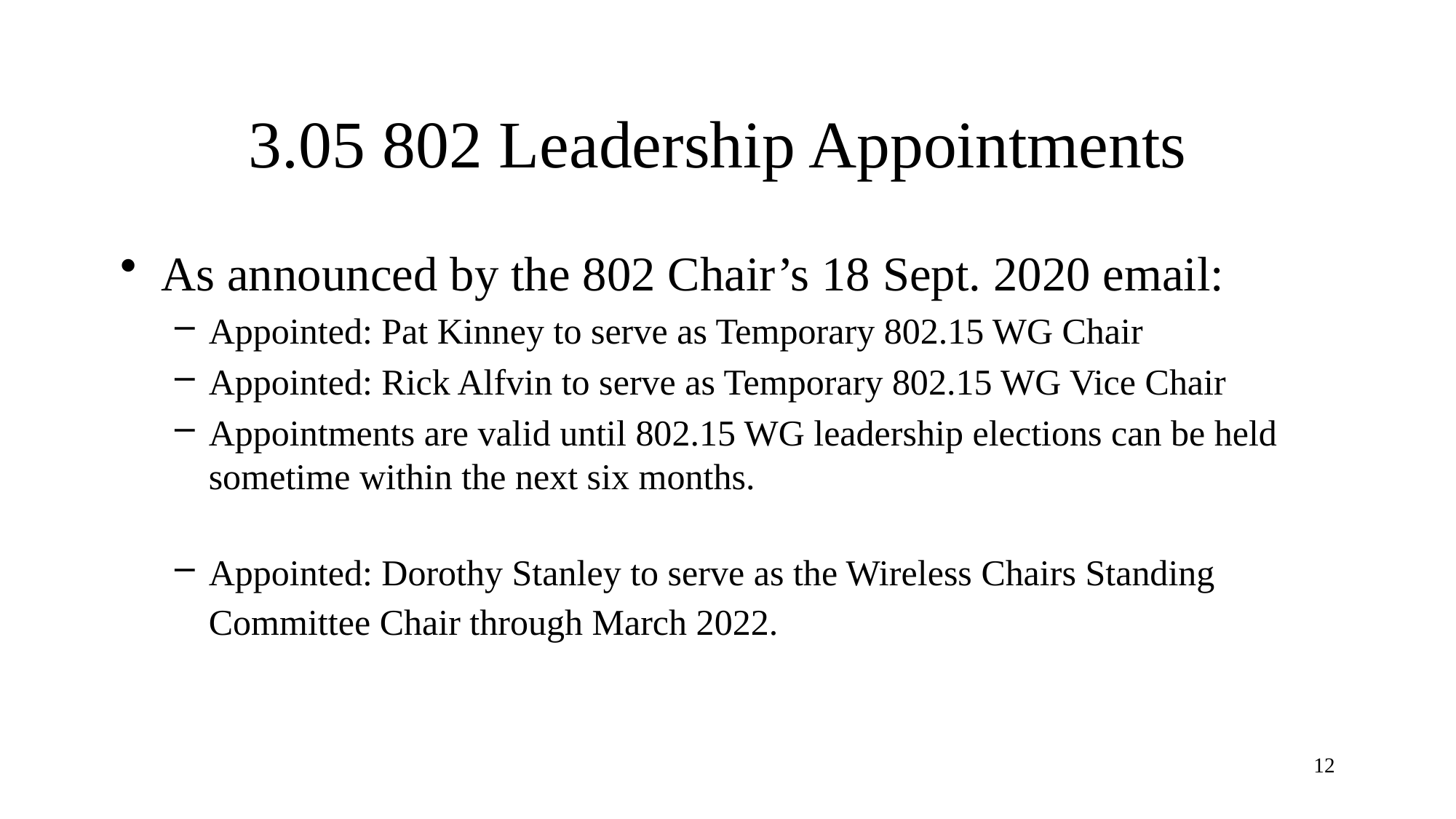

# 3.05 802 Leadership Appointments
As announced by the 802 Chair’s 18 Sept. 2020 email:
Appointed: Pat Kinney to serve as Temporary 802.15 WG Chair
Appointed: Rick Alfvin to serve as Temporary 802.15 WG Vice Chair
Appointments are valid until 802.15 WG leadership elections can be held sometime within the next six months.
Appointed: Dorothy Stanley to serve as the Wireless Chairs Standing Committee Chair through March 2022.
12